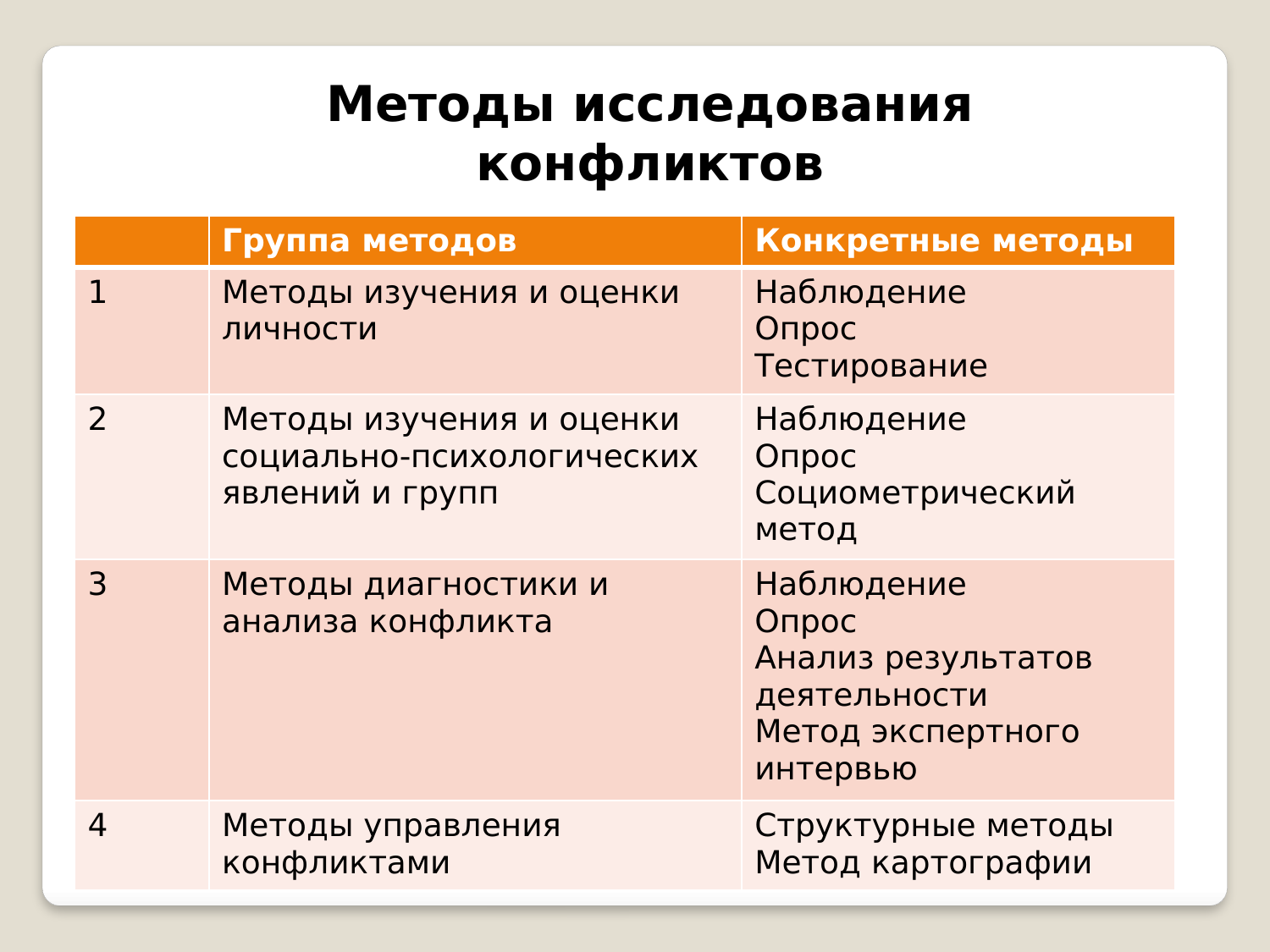

Методы исследования конфликтов
|  | Группа методов | Конкретные методы |
| --- | --- | --- |
| 1 | Методы изучения и оценки личности | Наблюдение Опрос Тестирование |
| 2 | Методы изучения и оценки социально-психологических явлений и групп | Наблюдение Опрос Социометрический метод |
| 3 | Методы диагностики и анализа конфликта | Наблюдение Опрос Анализ результатов деятельности Метод экспертного интервью |
| 4 | Методы управления конфликтами | Структурные методы Метод картографии |